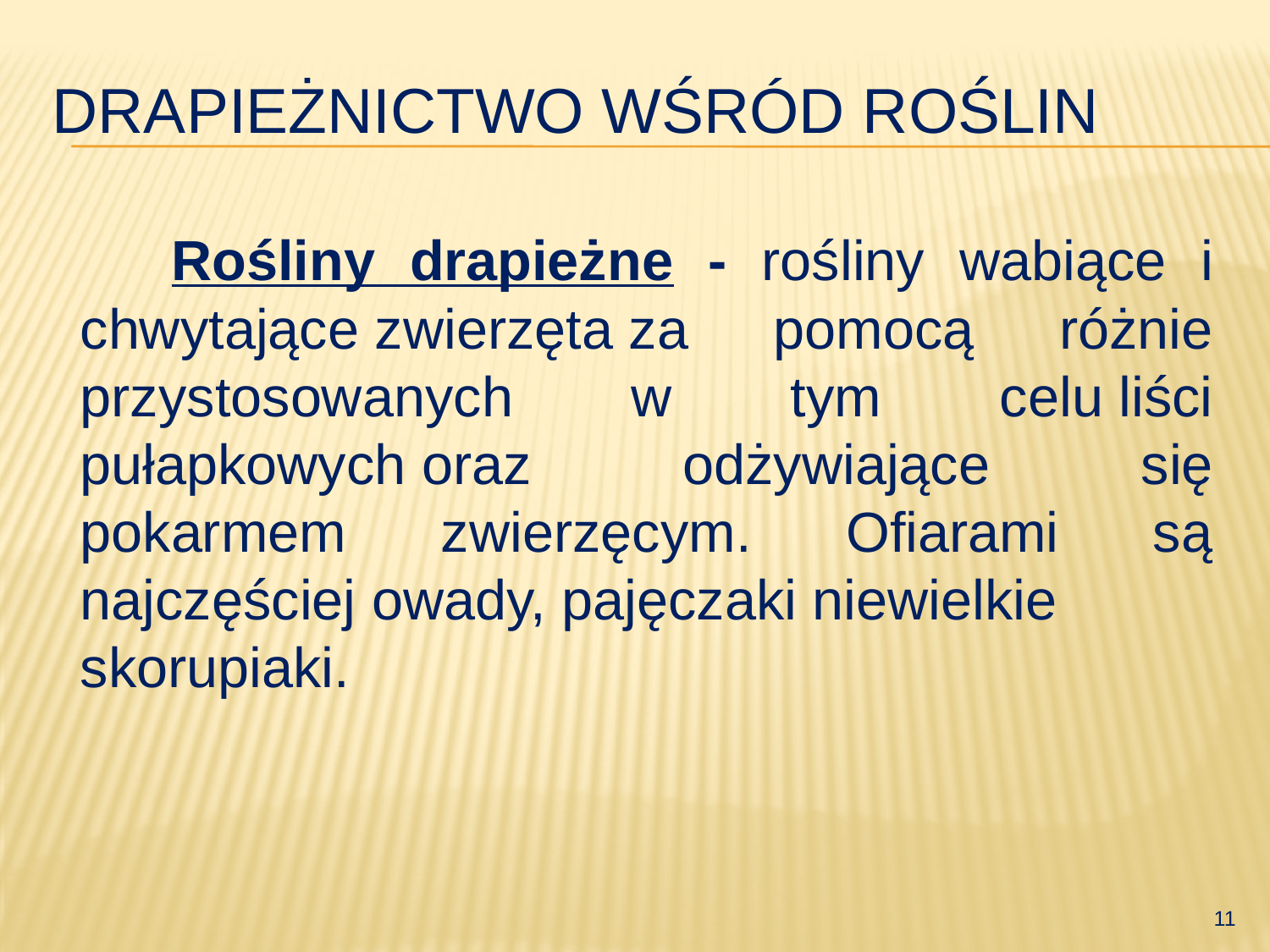

# Drapieżnictwo wśród roślin
    Rośliny drapieżne - rośliny wabiące i chwytające zwierzęta za pomocą różnie przystosowanych w tym celu liści pułapkowych oraz odżywiające się pokarmem zwierzęcym. Ofiarami są najczęściej owady, pajęczaki niewielkie
skorupiaki.

11